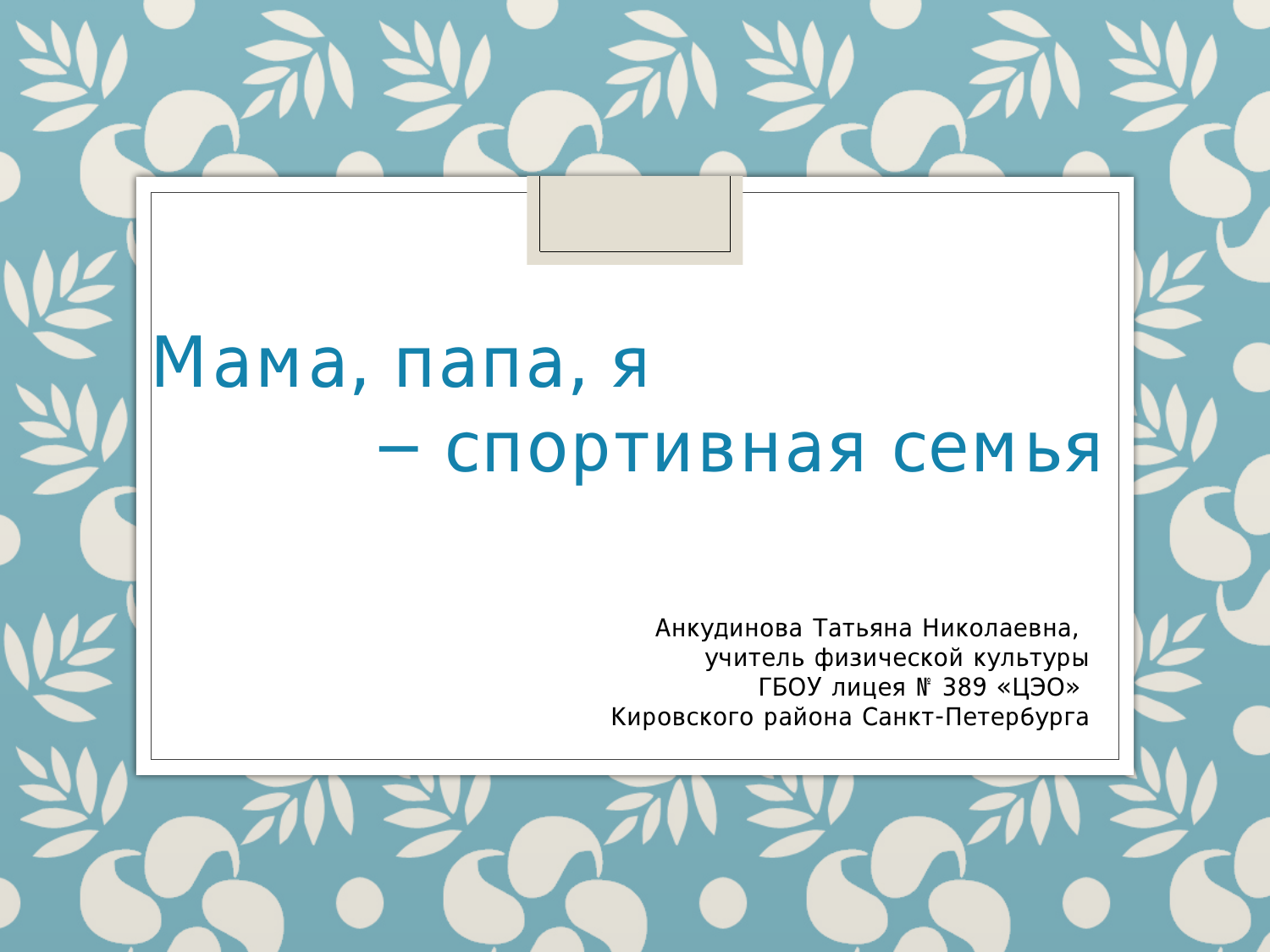

Мама, папа, я
           – спортивная семья
Анкудинова Татьяна Николаевна,
учитель физической культуры
ГБОУ лицея № 389 «ЦЭО»
Кировского района Санкт-Петербурга